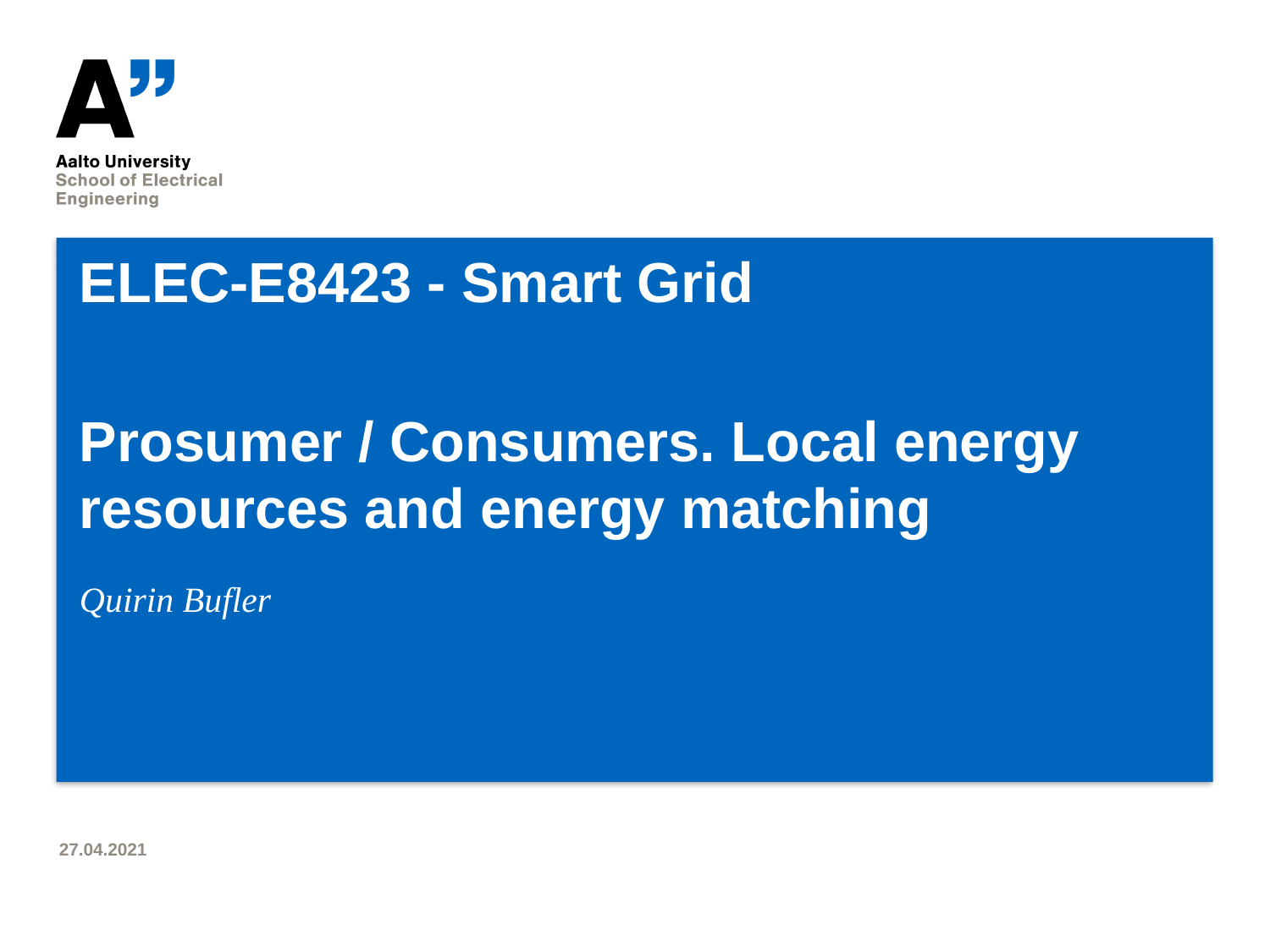

# ELEC-E8423 - Smart Grid Prosumer / Consumers. Local energy resources and energy matching
Quirin Bufler

27.04.2021